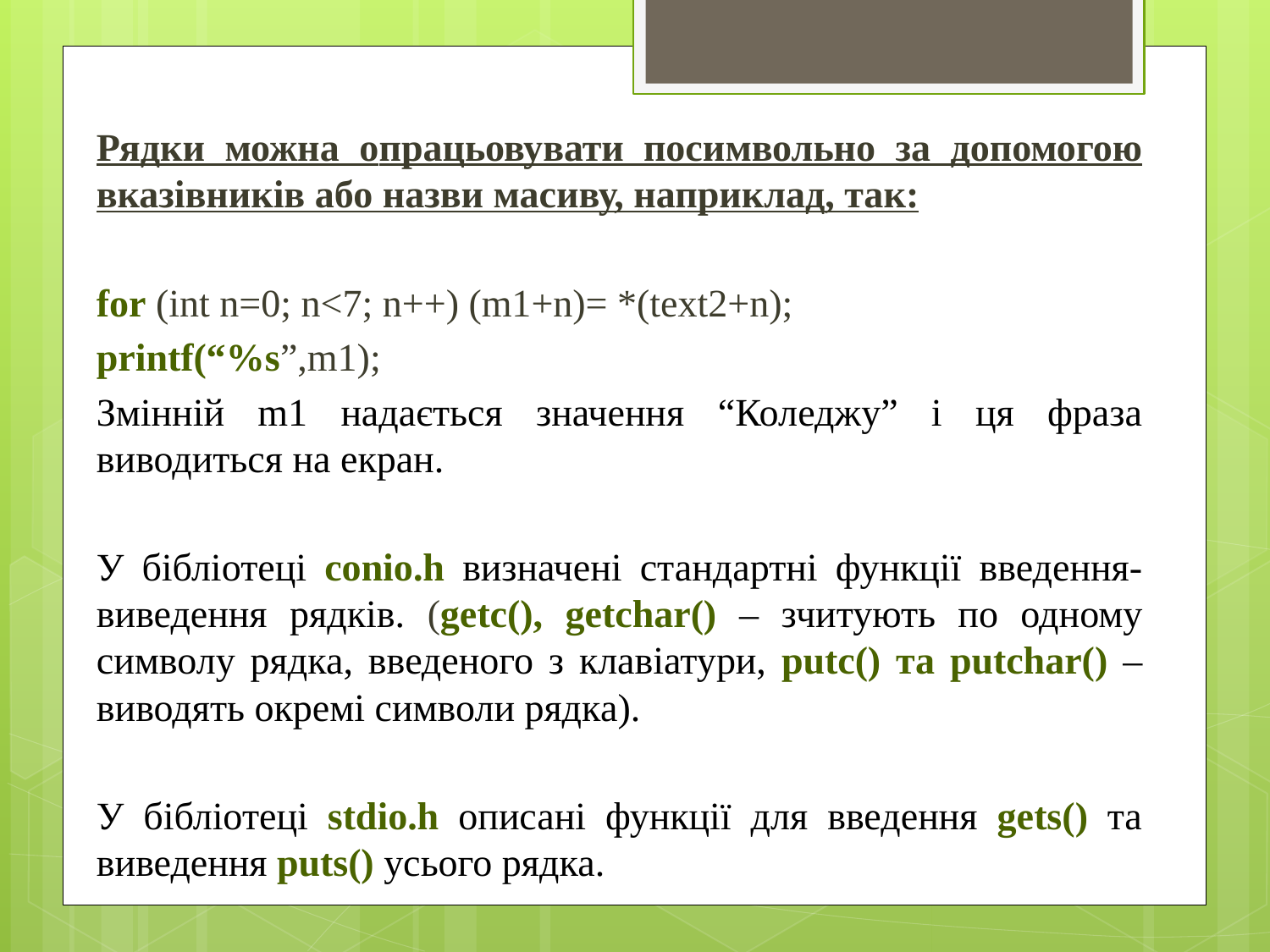

Рядки можна опрацьовувати посимвольно за допомогою вказівників або назви масиву, наприклад, так:

for (int n=0; n<7; n++) (m1+n)= *(text2+n);
printf(“%s”,m1);
Змінній m1 надається значення “Коледжу” і ця фраза виводиться на екран.

У бібліотеці conio.h визначені стандартні функції введення-виведення рядків. (getc(), getchar() – зчитують по одному символу рядка, введеного з клавіатури, putc() та putchar() – виводять окремі символи рядка).

У бібліотеці stdio.h описані функції для введення gets() та виведення puts() усього рядка.